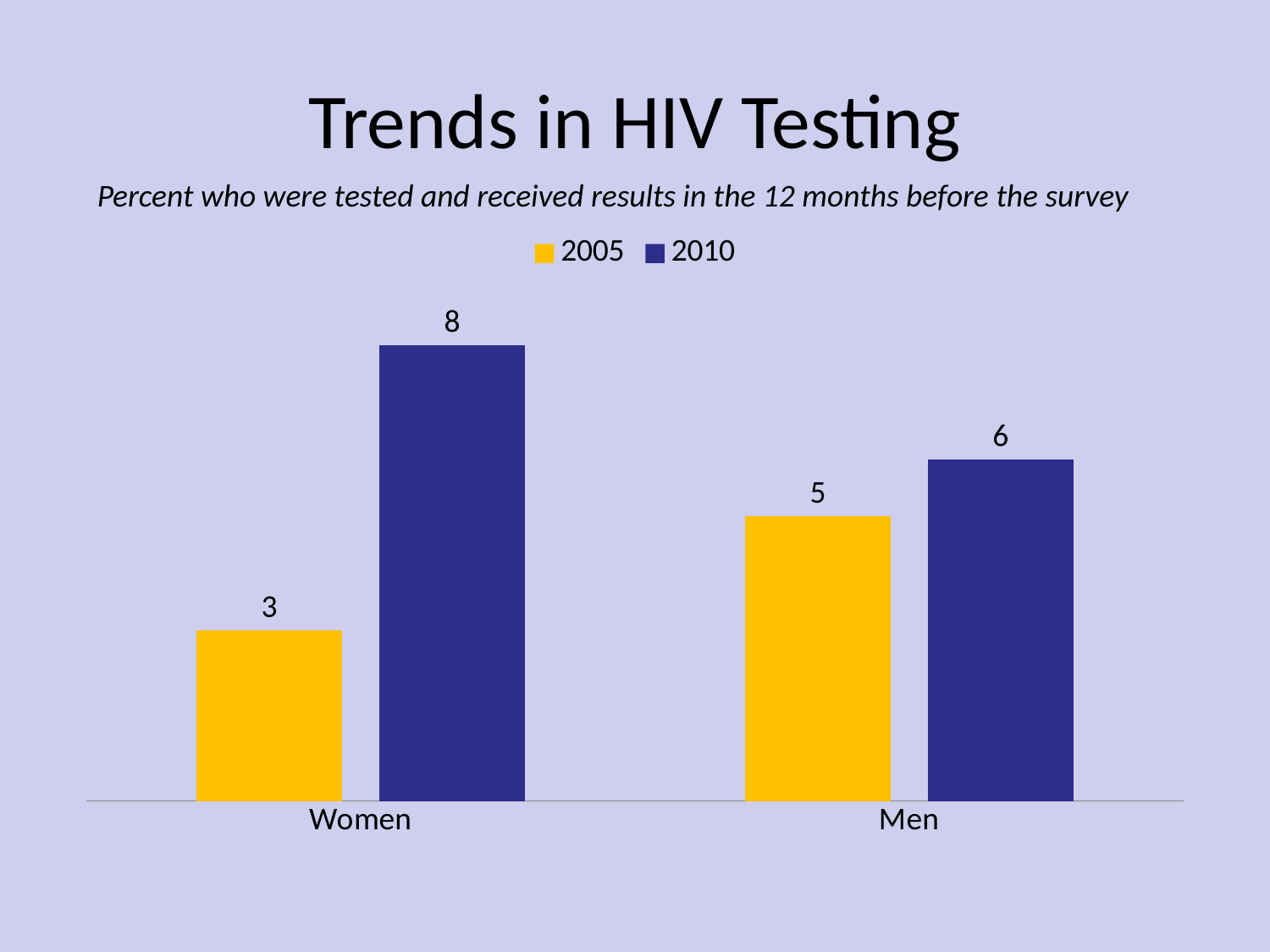

# Trends in HIV Testing
Percent who were tested and received results in the 12 months before the survey

### Chart

| Category | 2005 | 2010 |
|---|---|---|
| Women | 3.0 | 8.0 |
| Men | 5.0 | 6.0 |